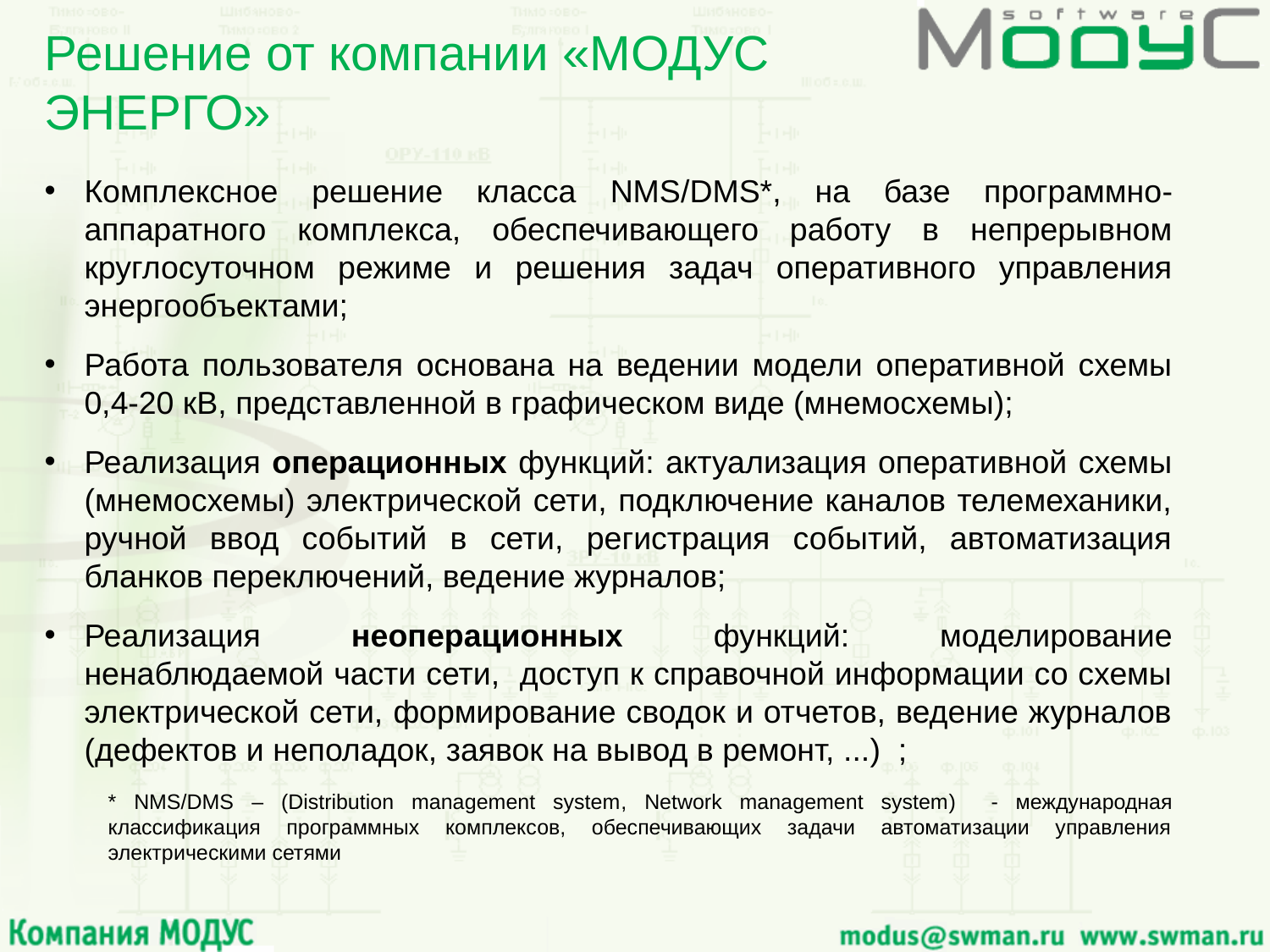

# Решение от компании «МОДУС ЭНЕРГО»
Комплексное решение класса NMS/DMS*, на базе программно-аппаратного комплекса, обеспечивающего работу в непрерывном круглосуточном режиме и решения задач оперативного управления энергообъектами;
Работа пользователя основана на ведении модели оперативной схемы 0,4-20 кВ, представленной в графическом виде (мнемосхемы);
Реализация операционных функций: актуализация оперативной схемы (мнемосхемы) электрической сети, подключение каналов телемеханики, ручной ввод событий в сети, регистрация событий, автоматизация бланков переключений, ведение журналов;
Реализация неоперационных функций: моделирование ненаблюдаемой части сети,  доступ к справочной информации со схемы электрической сети, формирование сводок и отчетов, ведение журналов (дефектов и неполадок, заявок на вывод в ремонт, ...)  ;
* NMS/DMS – (Distribution management system, Network management system)  - международная классификация программных комплексов, обеспечивающих задачи автоматизации управления электрическими сетями